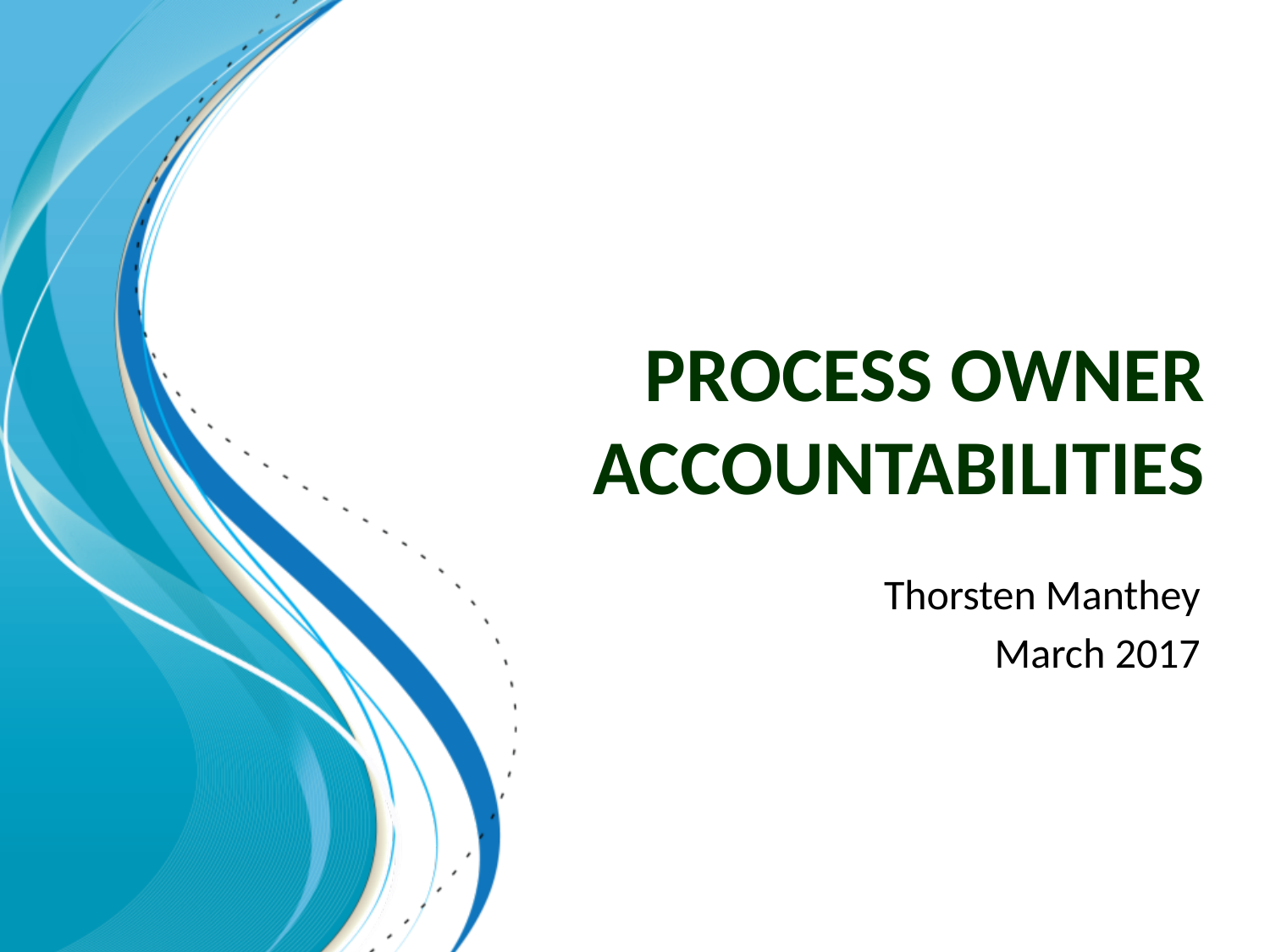

# Process Owner Accountabilities
Thorsten Manthey
March 2017